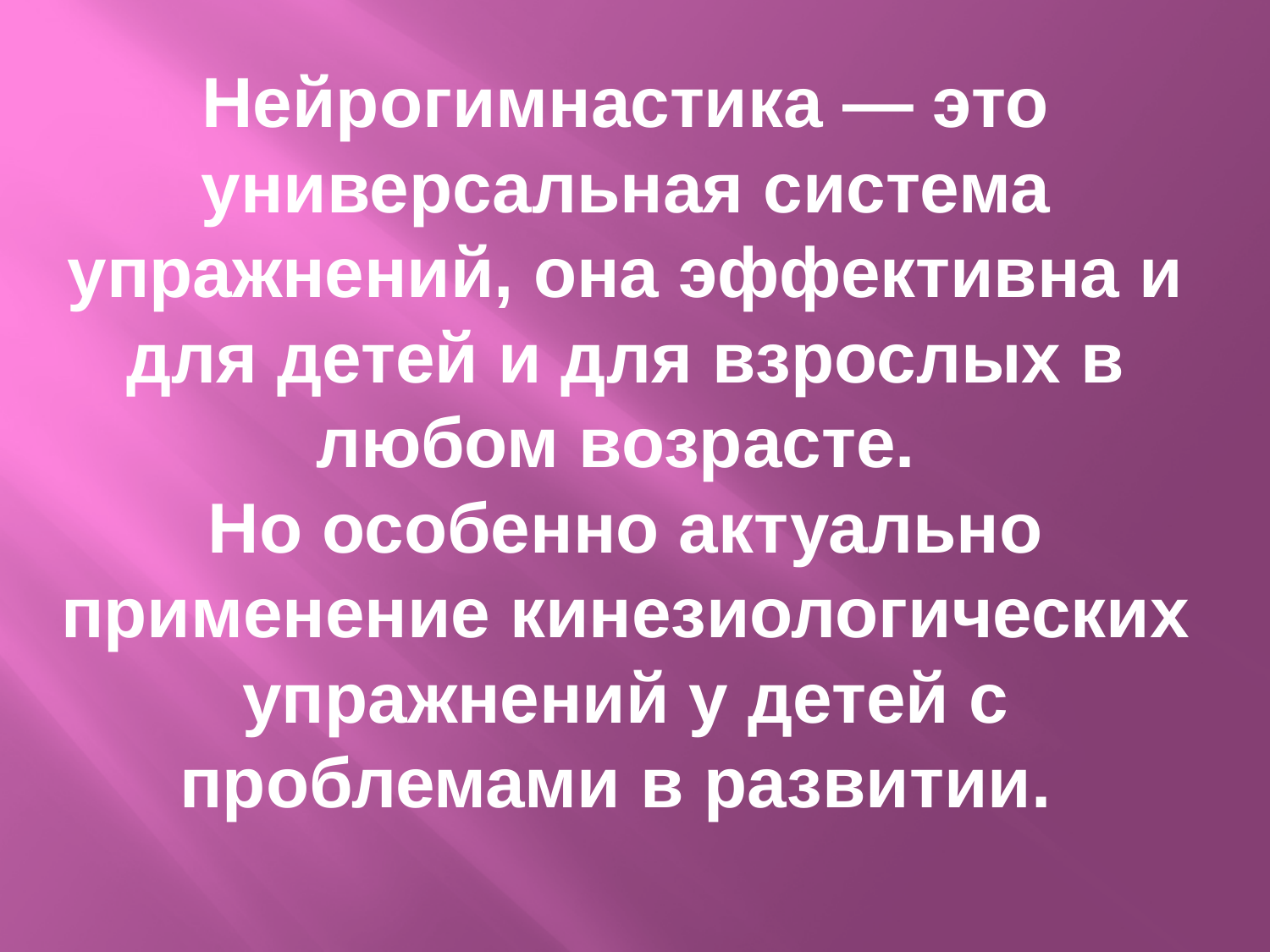

# Нейрогимнастика — это универсальная система упражнений, она эффективна и для детей и для взрослых в любом возрасте. Но особенно актуально применение кинезиологических упражнений у детей с проблемами в развитии.